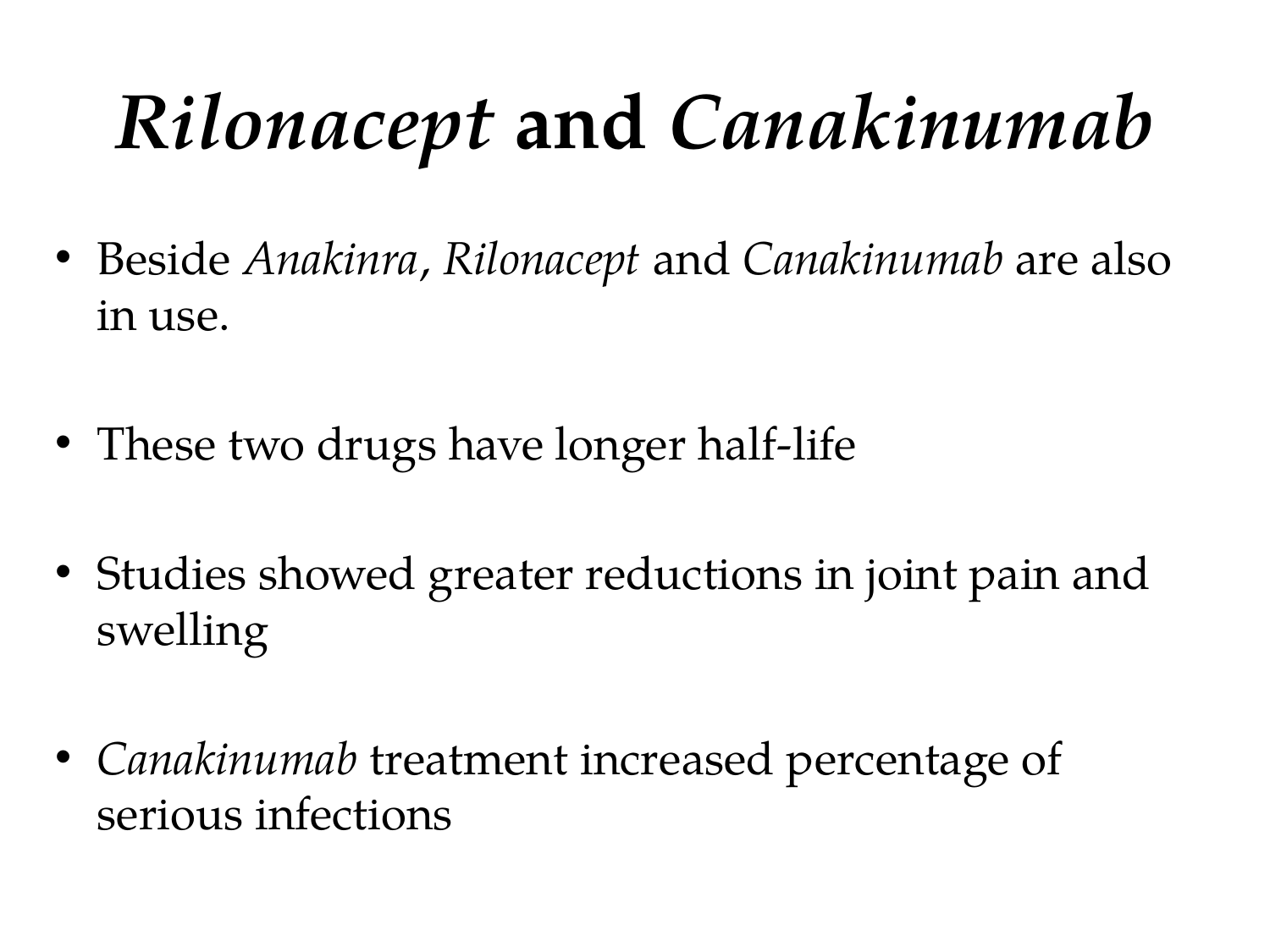

# Rilonacept and Canakinumab
Beside Anakinra, Rilonacept and Canakinumab are also in use.

These two drugs have longer half-life

Studies showed greater reductions in joint pain and swelling

Canakinumab treatment increased percentage of serious infections